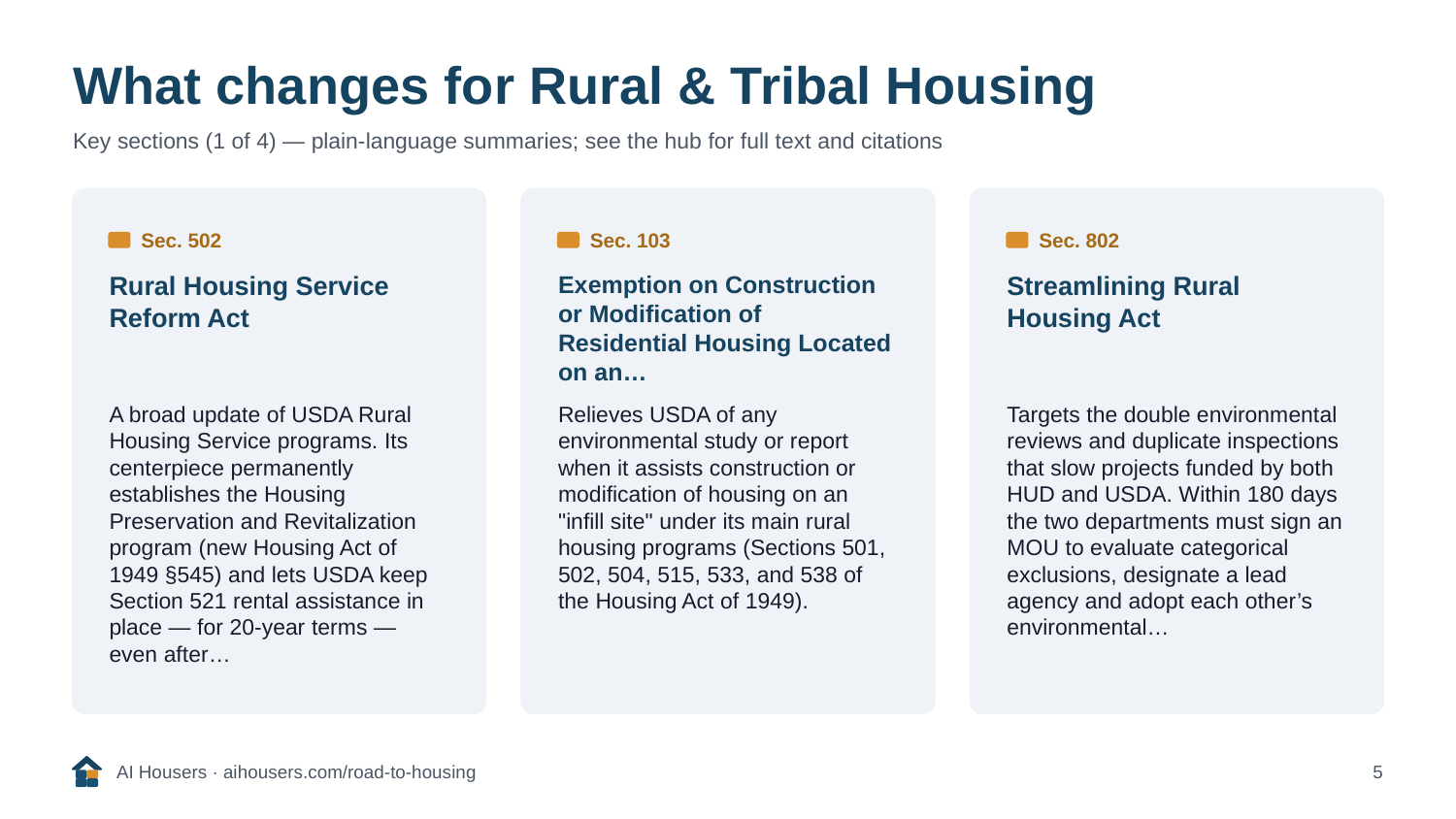

What changes for Rural & Tribal Housing
Key sections (1 of 4) — plain-language summaries; see the hub for full text and citations

Sec. 502
Sec. 103
Sec. 802

Rural Housing Service Reform Act
Exemption on Construction or Modification of Residential Housing Located on an…
Streamlining Rural Housing Act
A broad update of USDA Rural Housing Service programs. Its centerpiece permanently establishes the Housing Preservation and Revitalization program (new Housing Act of 1949 §545) and lets USDA keep Section 521 rental assistance in place — for 20-year terms — even after…
Relieves USDA of any environmental study or report when it assists construction or modification of housing on an "infill site" under its main rural housing programs (Sections 501, 502, 504, 515, 533, and 538 of the Housing Act of 1949).
Targets the double environmental reviews and duplicate inspections that slow projects funded by both HUD and USDA. Within 180 days the two departments must sign an MOU to evaluate categorical exclusions, designate a lead agency and adopt each other’s environmental…
AI Housers · aihousers.com/road-to-housing
5